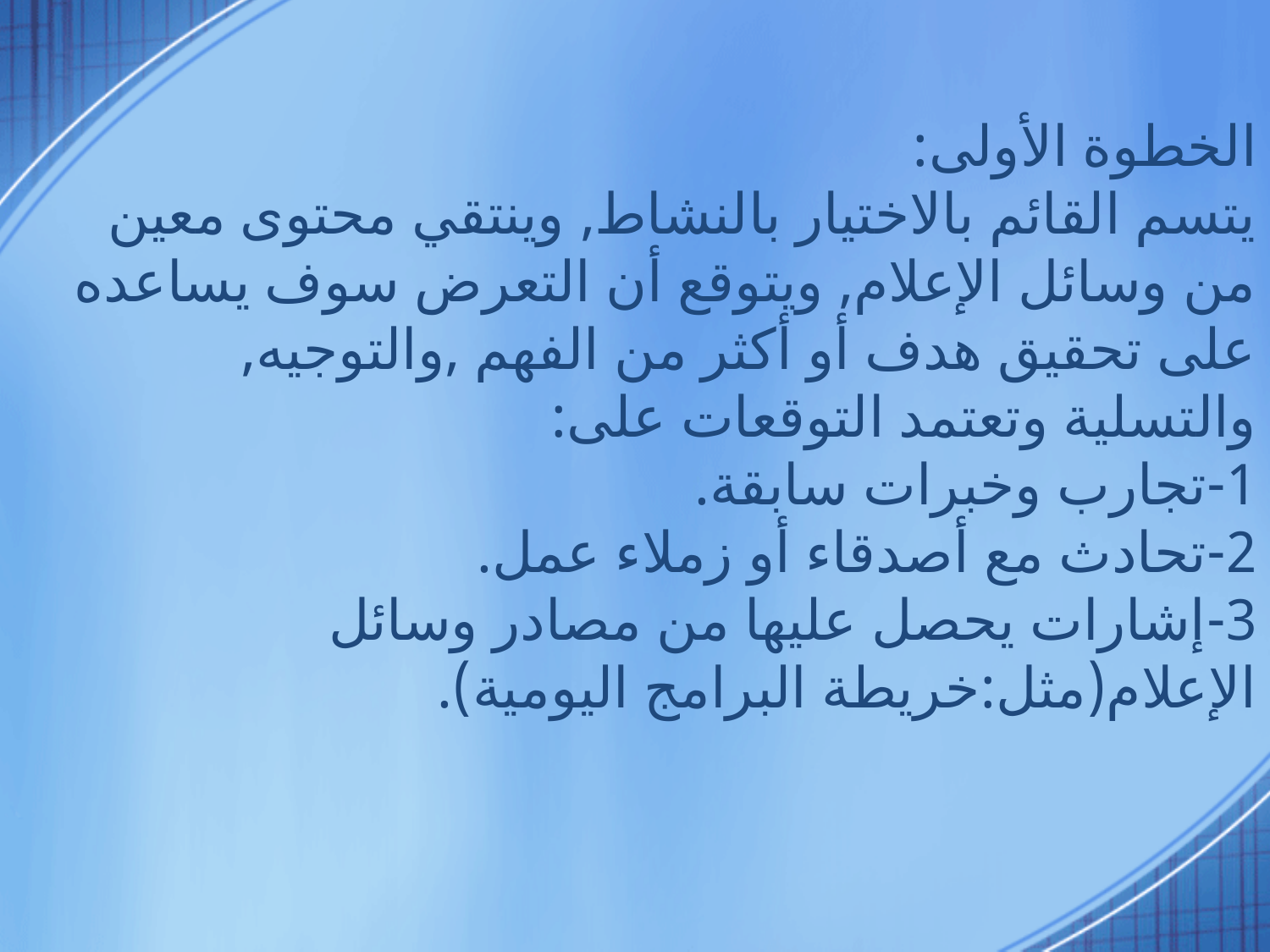

# الخطوة الأولى: يتسم القائم بالاختيار بالنشاط, وينتقي محتوى معين من وسائل الإعلام, ويتوقع أن التعرض سوف يساعده على تحقيق هدف أو أكثر من الفهم ,والتوجيه, والتسلية وتعتمد التوقعات على: 1-تجارب وخبرات سابقة. 2-تحادث مع أصدقاء أو زملاء عمل. 3-إشارات يحصل عليها من مصادر وسائل الإعلام(مثل:خريطة البرامج اليومية).